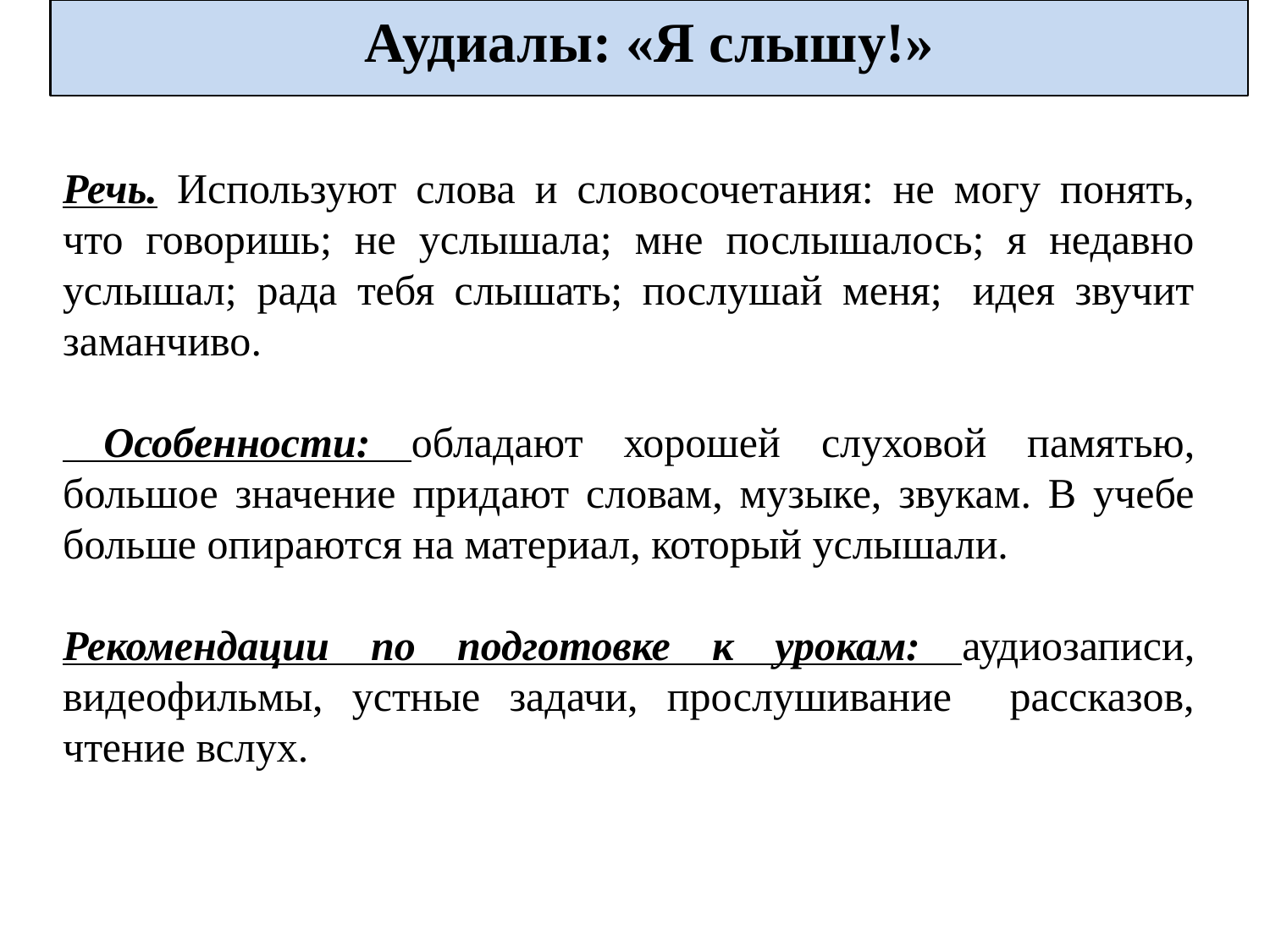

Аудиалы: «Я слышу!»

Речь. Используют слова и словосочетания: не могу понять, что говоришь; не услышала; мне послышалось; я недавно услышал; рада тебя слышать; послушай меня;  идея звучит заманчиво.

 Особенности: обладают хорошей слуховой памятью, большое значение придают словам, музыке, звукам. В учебе больше опираются на материал, который услы­шали.

Рекомендации по подготовке к урокам: аудиозаписи, видеофильмы, устные задачи, прослушивание  рассказов, чтение вслух.